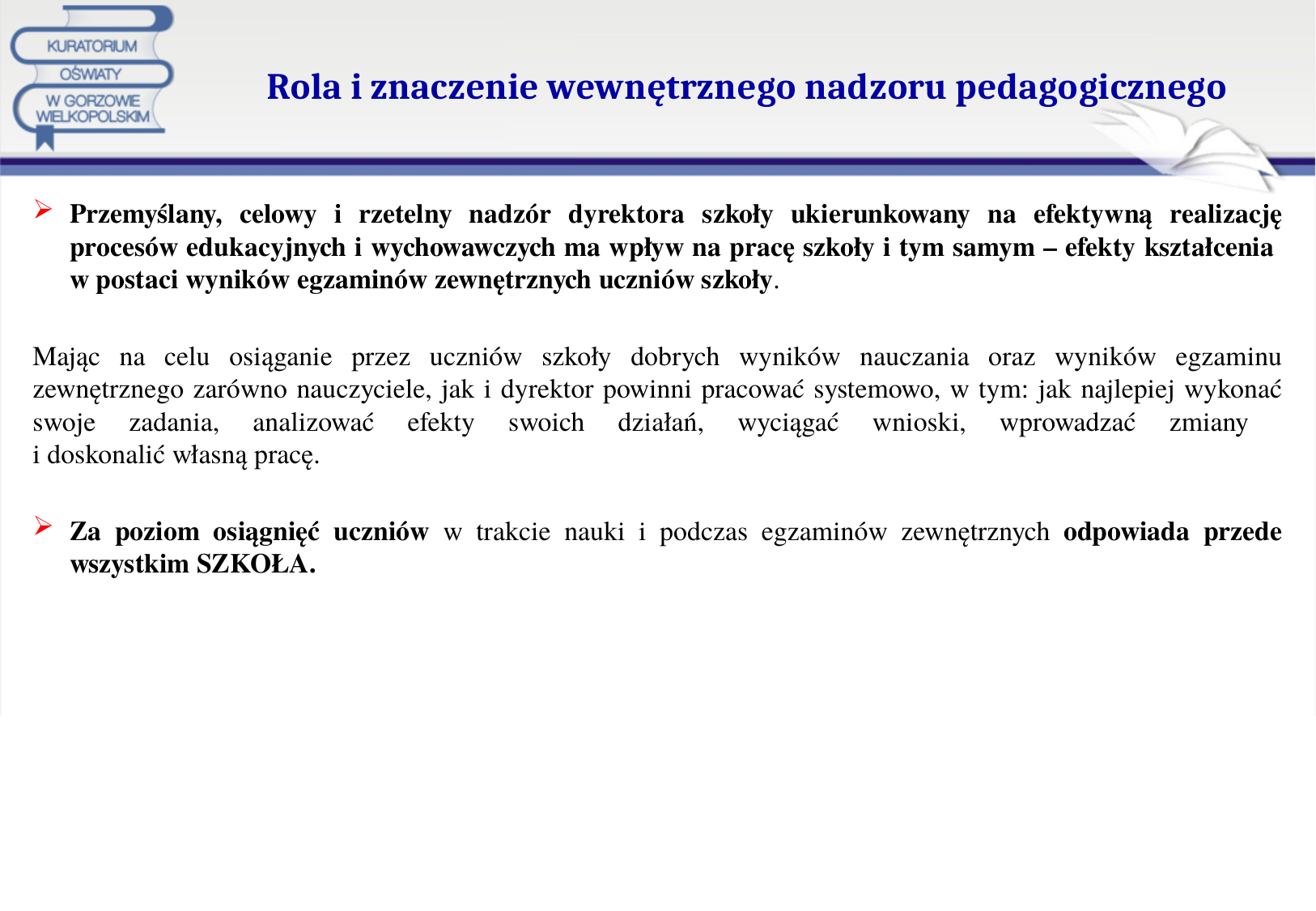

# Rola i znaczenie wewnętrznego nadzoru pedagogicznego
Przemyślany, celowy i rzetelny nadzór dyrektora szkoły ukierunkowany na efektywną realizację procesów edukacyjnych i wychowawczych ma wpływ na pracę szkoły i tym samym – efekty kształcenia  w postaci wyników egzaminów zewnętrznych uczniów szkoły.

Mając na celu osiąganie przez uczniów szkoły dobrych wyników nauczania oraz wyników egzaminu zewnętrznego zarówno nauczyciele, jak i dyrektor powinni pracować systemowo, w tym: jak najlepiej wykonać swoje zadania, analizować efekty swoich działań, wyciągać wnioski, wprowadzać zmiany
i doskonalić własną pracę.

Za poziom osiągnięć uczniów w trakcie nauki i podczas egzaminów zewnętrznych odpowiada przede wszystkim SZKOŁA.